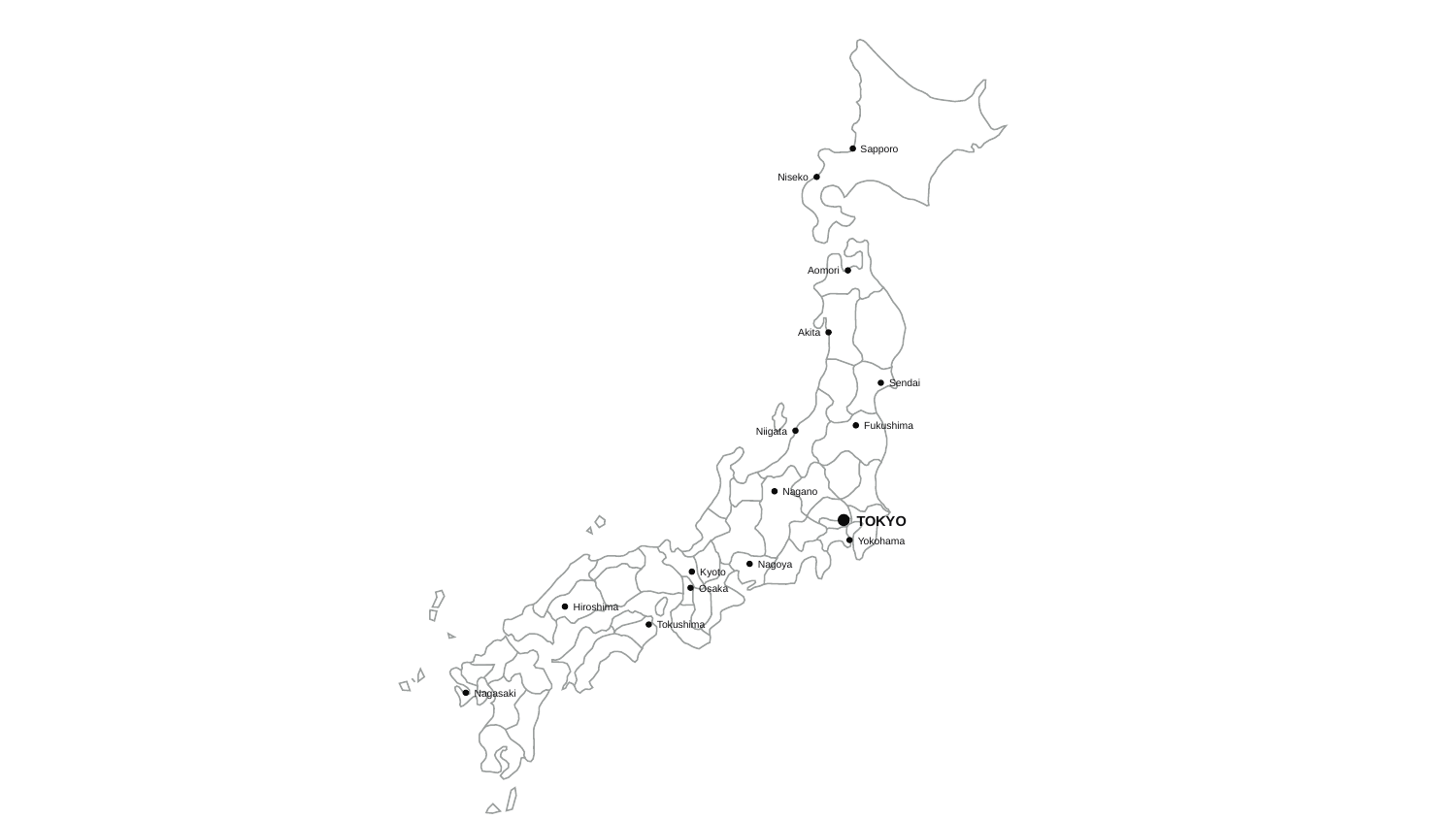

Sapporo

Niseko

Aomori

Akita

Sendai

Fukushima

Niigata

Nagano

TOKYO

Yokohama

Nagoya

Kyoto

Osaka

Hiroshima

Tokushima

Nagasaki